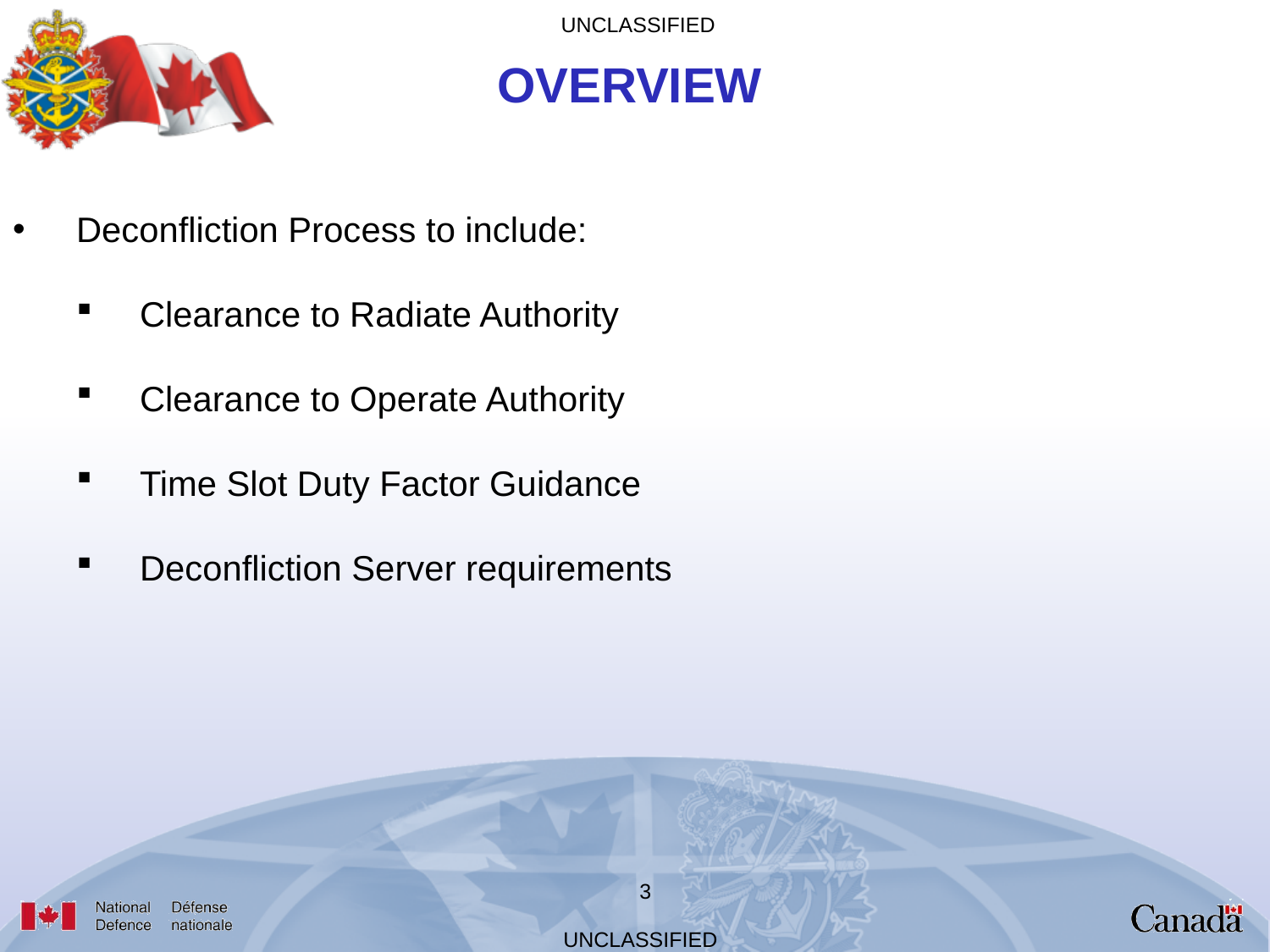

OVERVIEW
Deconfliction Process to include:

Clearance to Radiate Authority

Clearance to Operate Authority

Time Slot Duty Factor Guidance

Deconfliction Server requirements